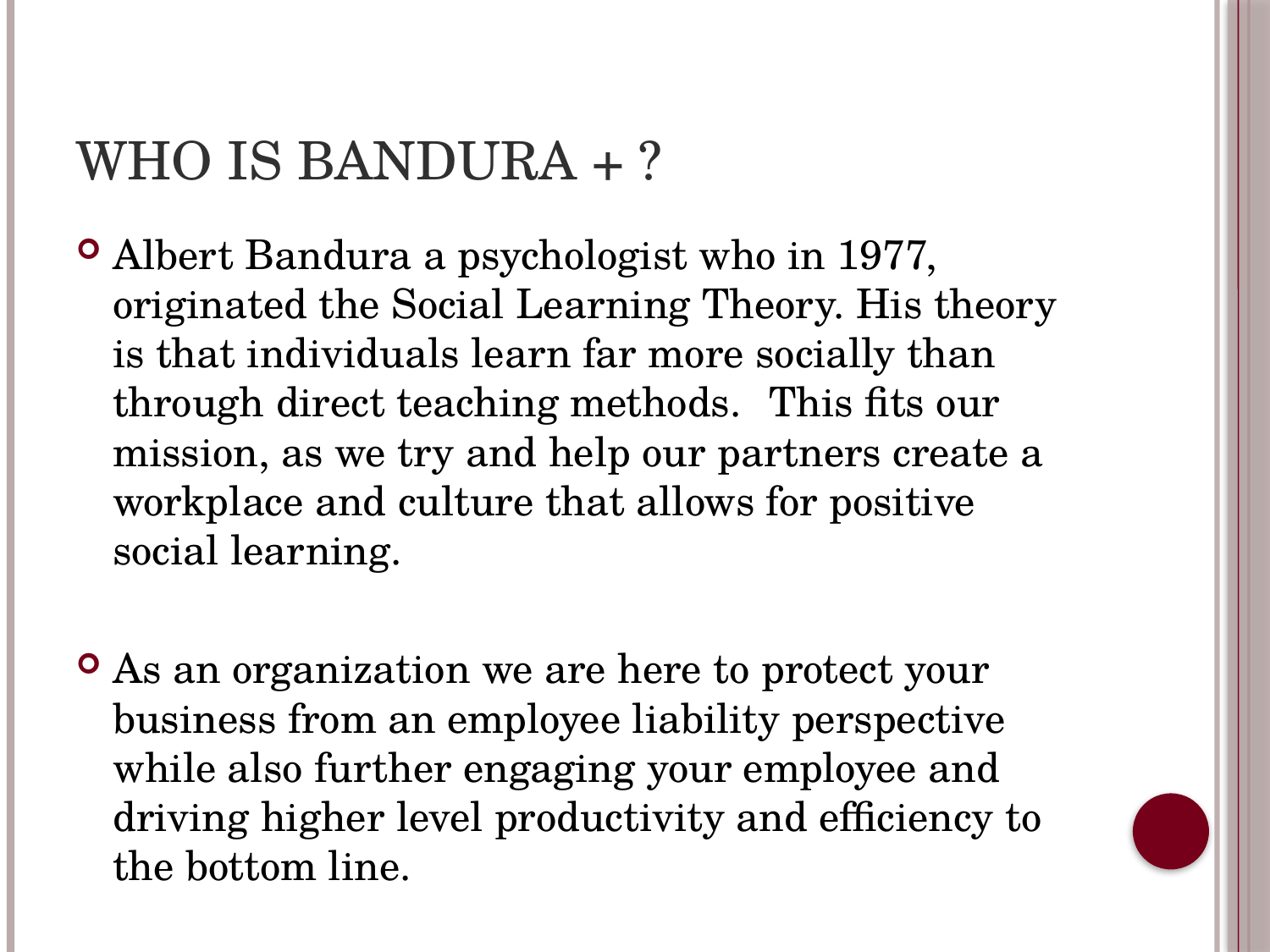

# Who is Bandura + ?
Albert Bandura a psychologist who in 1977, originated the Social Learning Theory. His theory is that individuals learn far more socially than through direct teaching methods.  This fits our mission, as we try and help our partners create a workplace and culture that allows for positive social learning.

As an organization we are here to protect your business from an employee liability perspective while also further engaging your employee and driving higher level productivity and efficiency to the bottom line.